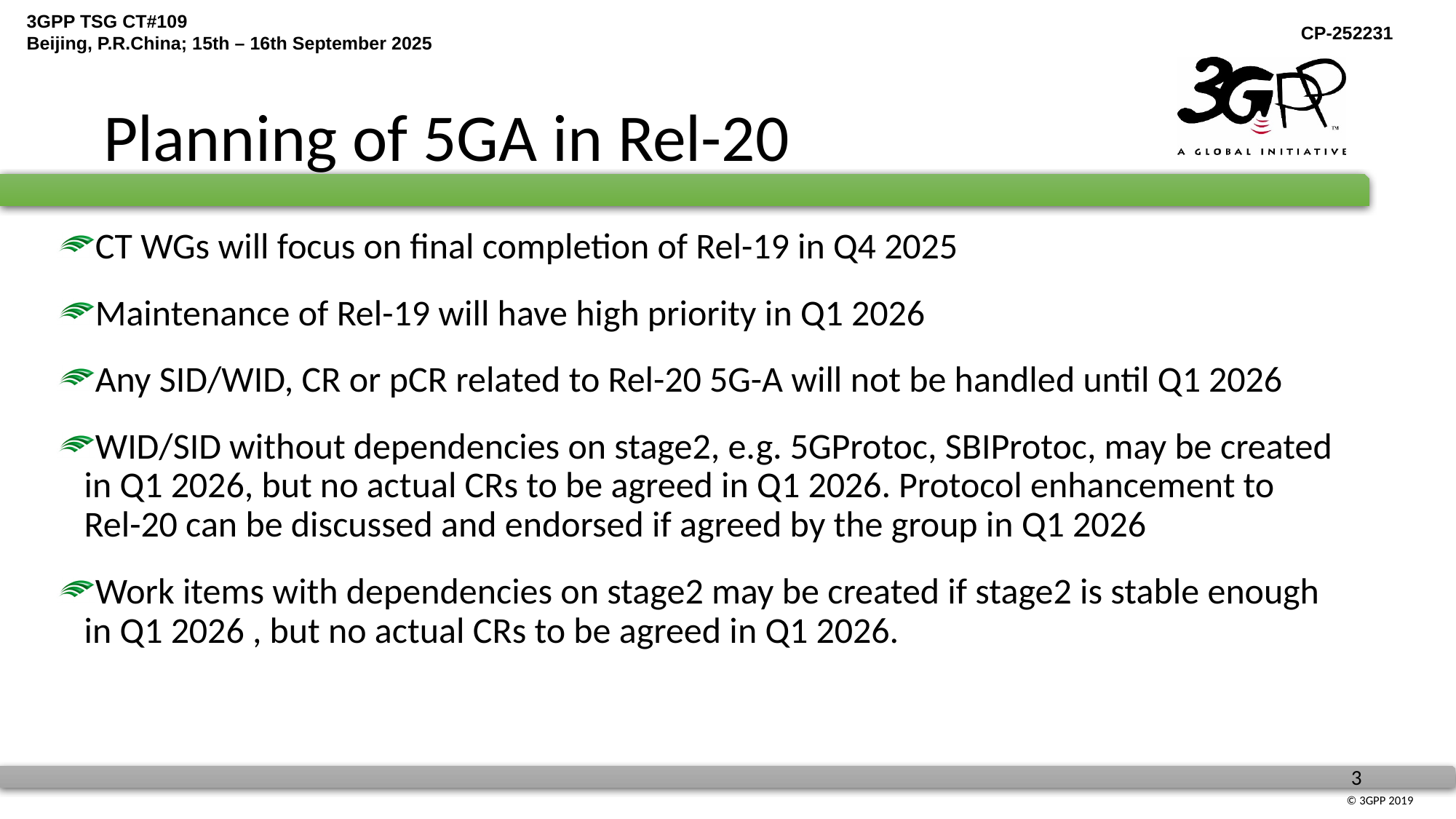

# Planning of 5GA in Rel-20
CT WGs will focus on final completion of Rel-19 in Q4 2025
Maintenance of Rel-19 will have high priority in Q1 2026
Any SID/WID, CR or pCR related to Rel-20 5G-A will not be handled until Q1 2026
WID/SID without dependencies on stage2, e.g. 5GProtoc, SBIProtoc, may be created in Q1 2026, but no actual CRs to be agreed in Q1 2026. Protocol enhancement to Rel-20 can be discussed and endorsed if agreed by the group in Q1 2026
Work items with dependencies on stage2 may be created if stage2 is stable enough in Q1 2026 , but no actual CRs to be agreed in Q1 2026.